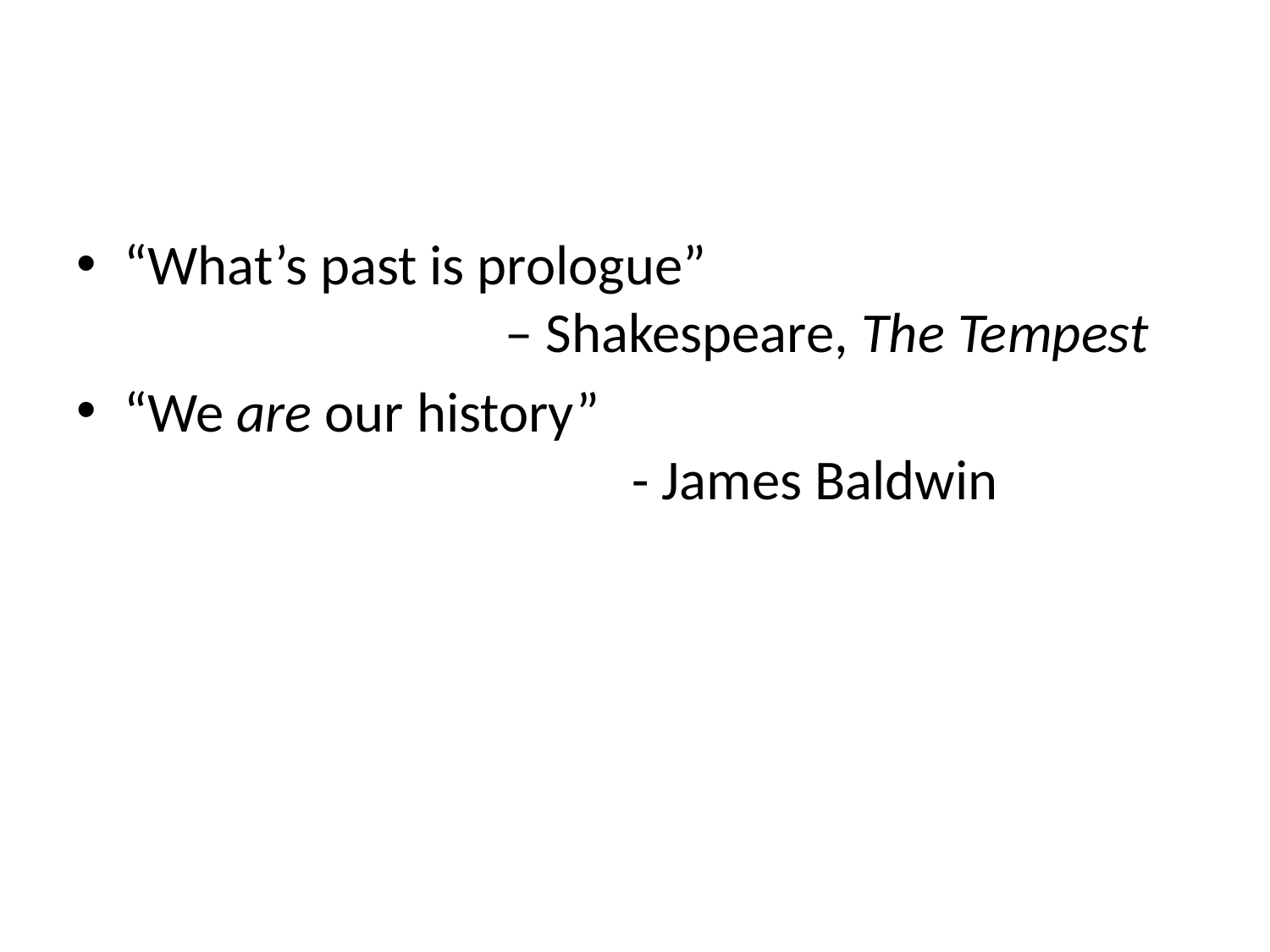

#
“What’s past is prologue”                                          			– Shakespeare, The Tempest
“We are our history”                                                         			- James Baldwin